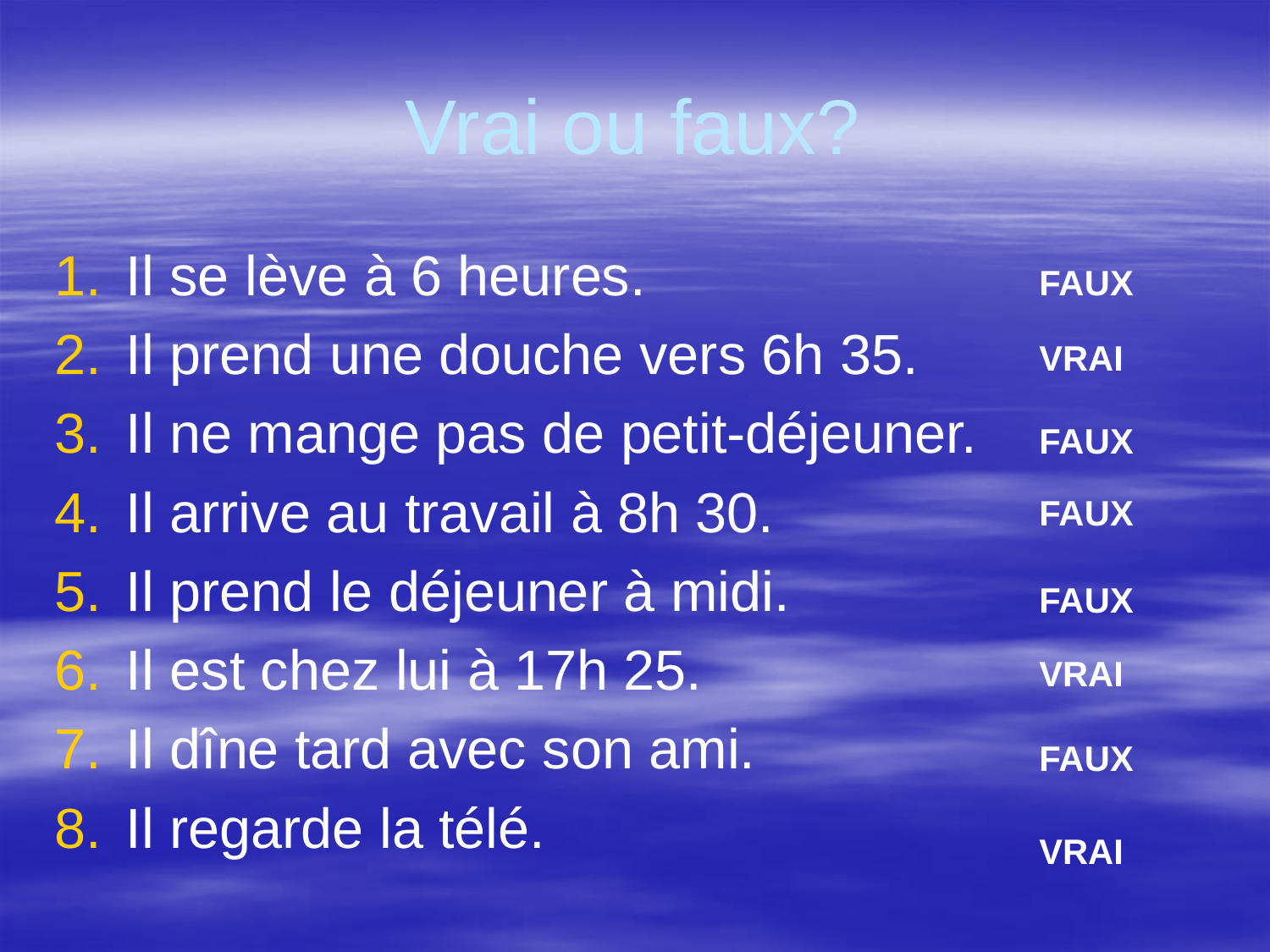

# Vrai ou faux?
Il se lève à 6 heures.
Il prend une douche vers 6h 35.
Il ne mange pas de petit-déjeuner.
Il arrive au travail à 8h 30.
Il prend le déjeuner à midi.
Il est chez lui à 17h 25.
Il dîne tard avec son ami.
Il regarde la télé.
FAUX
VRAI
FAUX
FAUX
FAUX
VRAI
FAUX
VRAI